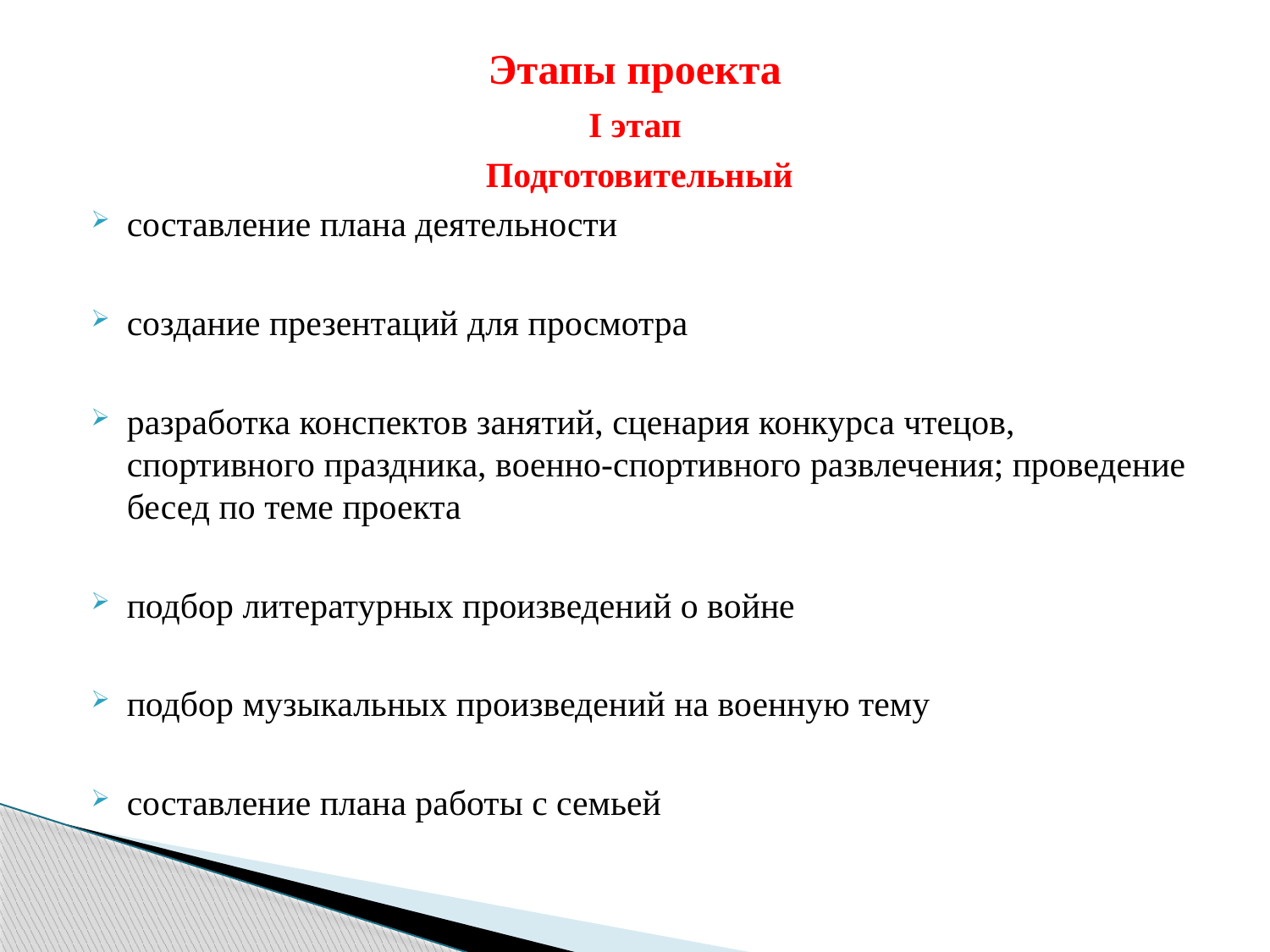

# Этапы проекта
I этап
 Подготовительный
составление плана деятельности

создание презентаций для просмотра

разработка конспектов занятий, сценария конкурса чтецов, спортивного праздника, военно-спортивного развлечения; проведение бесед по теме проекта

подбор литературных произведений о войне

подбор музыкальных произведений на военную тему

составление плана работы с семьей